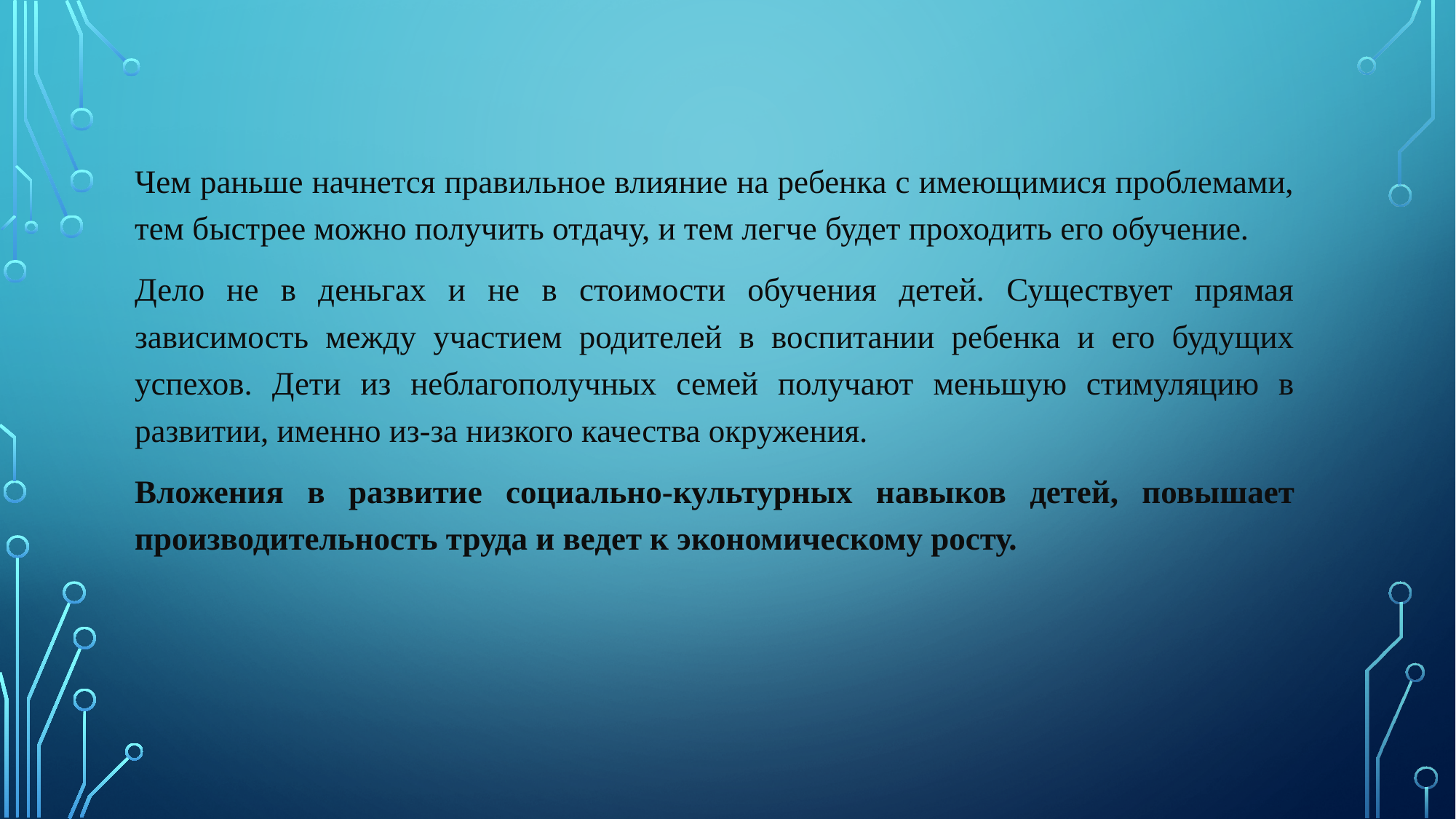

#
Чем раньше начнется правильное влияние на ребенка с имеющимися проблемами, тем быстрее можно получить отдачу, и тем легче будет проходить его обучение.
Дело не в деньгах и не в стоимости обучения детей. Существует прямая зависимость между участием родителей в воспитании ребенка и его будущих успехов. Дети из неблагополучных семей получают меньшую стимуляцию в развитии, именно из-за низкого качества окружения.
Вложения в развитие социально-культурных навыков детей, повышает производительность труда и ведет к экономическому росту.